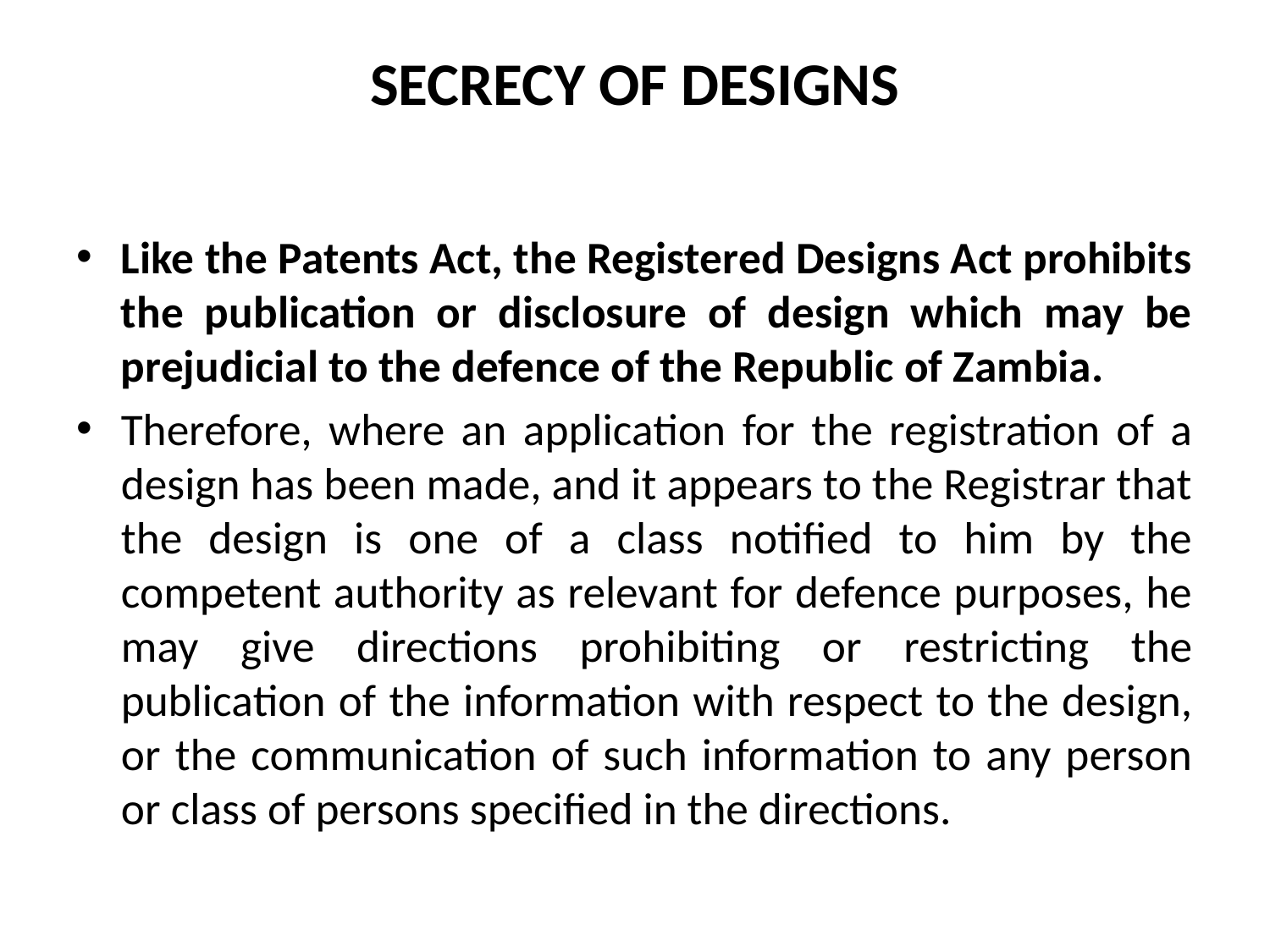

# SECRECY OF DESIGNS
Like the Patents Act, the Registered Designs Act prohibits the publication or disclosure of design which may be prejudicial to the defence of the Republic of Zambia.
Therefore, where an application for the registration of a design has been made, and it appears to the Registrar that the design is one of a class notified to him by the competent authority as relevant for defence purposes, he may give directions prohibiting or restricting the publication of the information with respect to the design, or the communication of such information to any person or class of persons specified in the directions.